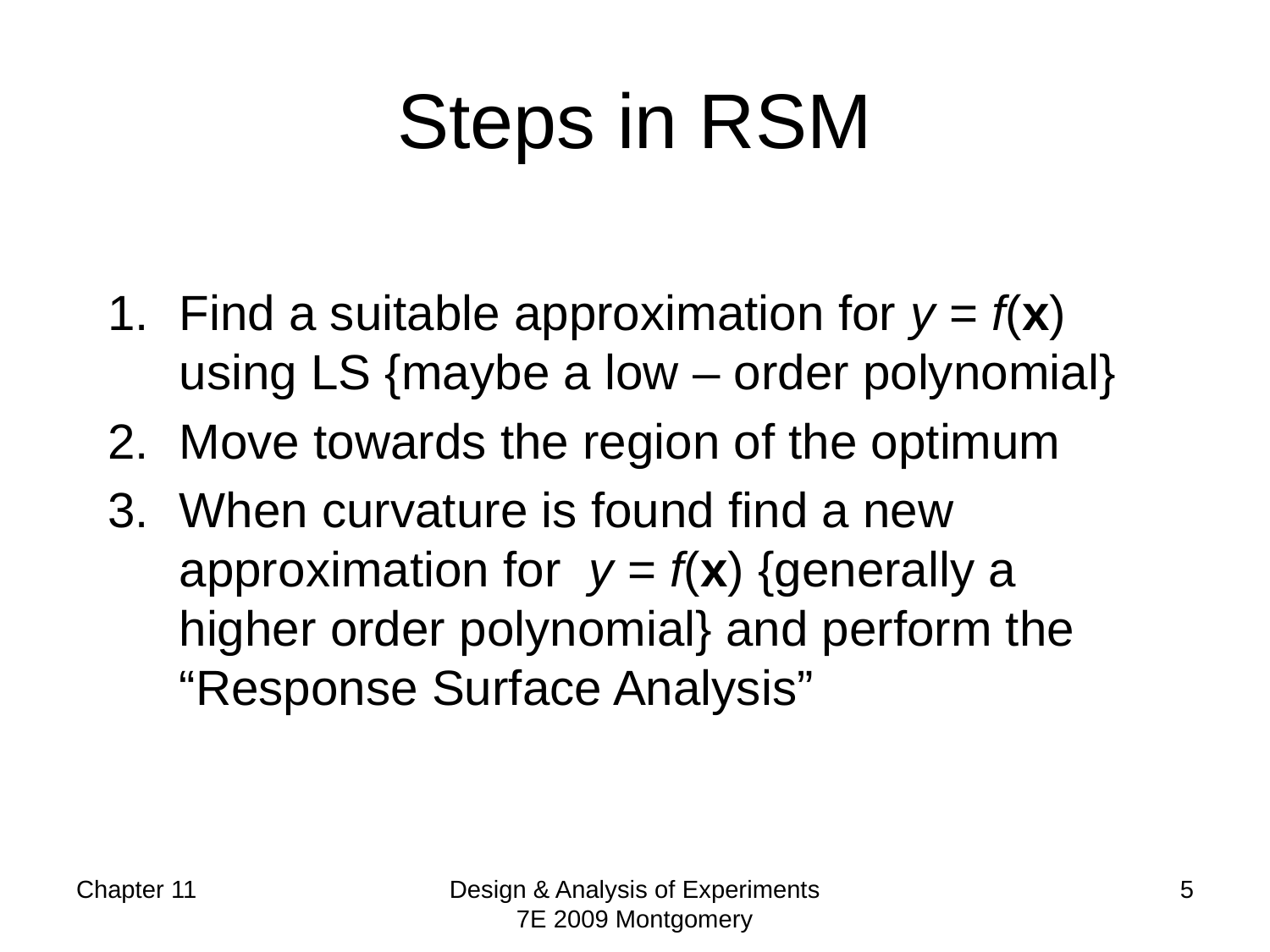

# Steps in RSM
Find a suitable approximation for y = f(x) using LS {maybe a low – order polynomial}
Move towards the region of the optimum
When curvature is found find a new approximation for  y = f(x) {generally a higher order polynomial} and perform the “Response Surface Analysis”

Chapter 11
Design & Analysis of Experiments 7E 2009 Montgomery
5